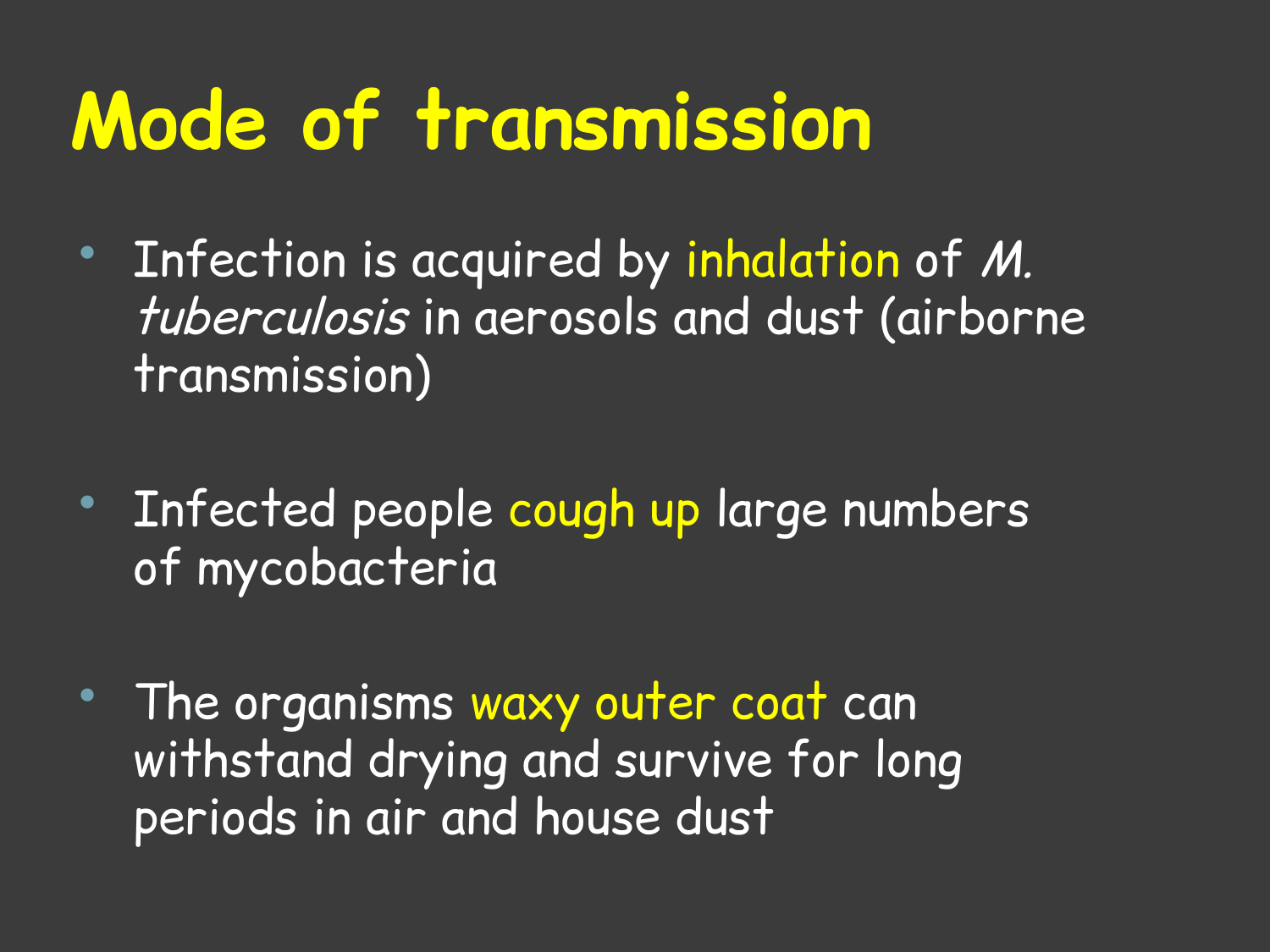

# Mode of transmission
Infection is acquired by inhalation of M. tuberculosis in aerosols and dust (airborne transmission)

Infected people cough up large numbers of mycobacteria

The organisms waxy outer coat can withstand drying and survive for long periods in air and house dust